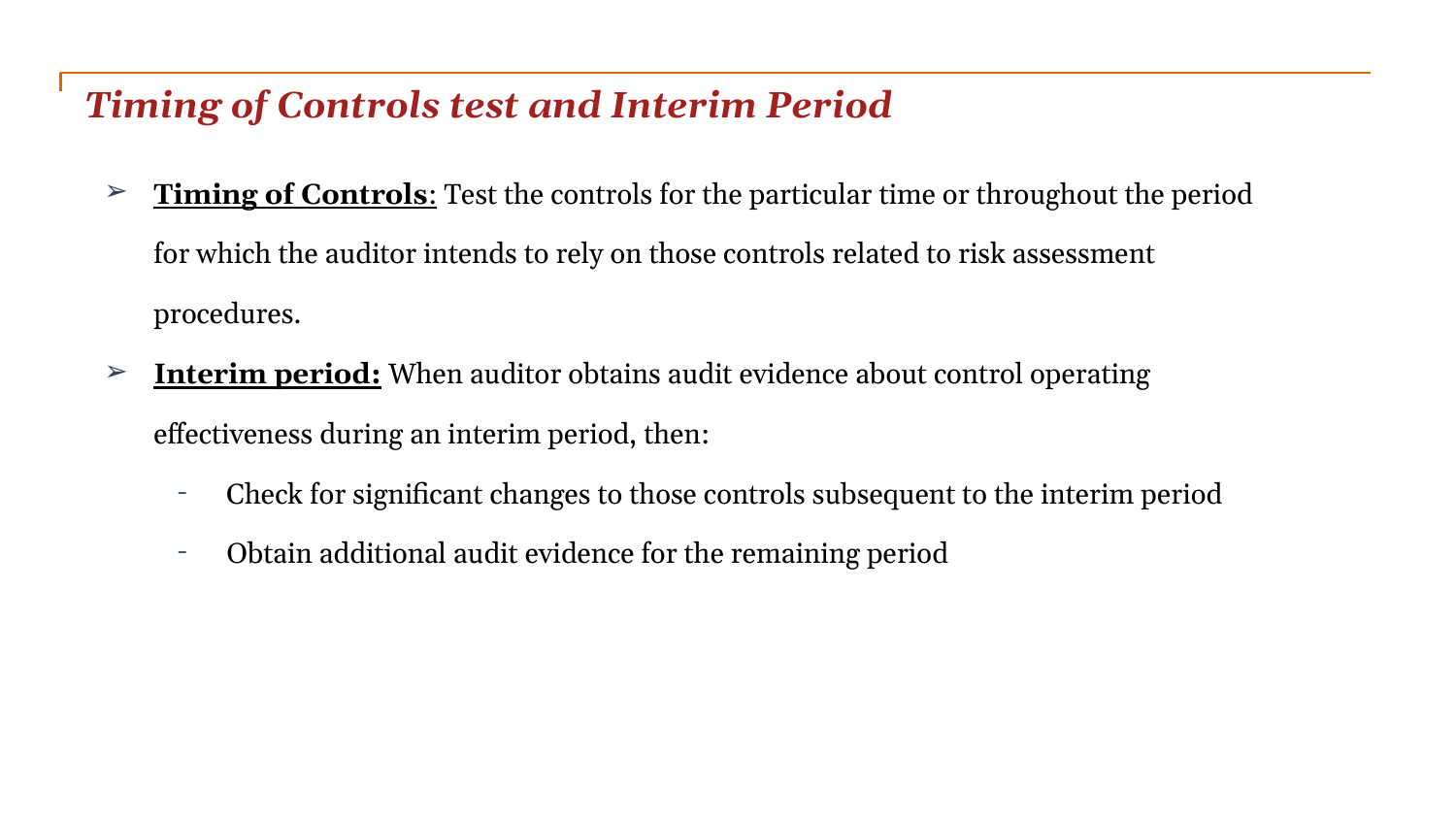

Timing of Controls test and Interim Period
Timing of Controls: Test the controls for the particular time or throughout the period for which the auditor intends to rely on those controls related to risk assessment procedures.
Interim period: When auditor obtains audit evidence about control operating effectiveness during an interim period, then:
Check for significant changes to those controls subsequent to the interim period
Obtain additional audit evidence for the remaining period